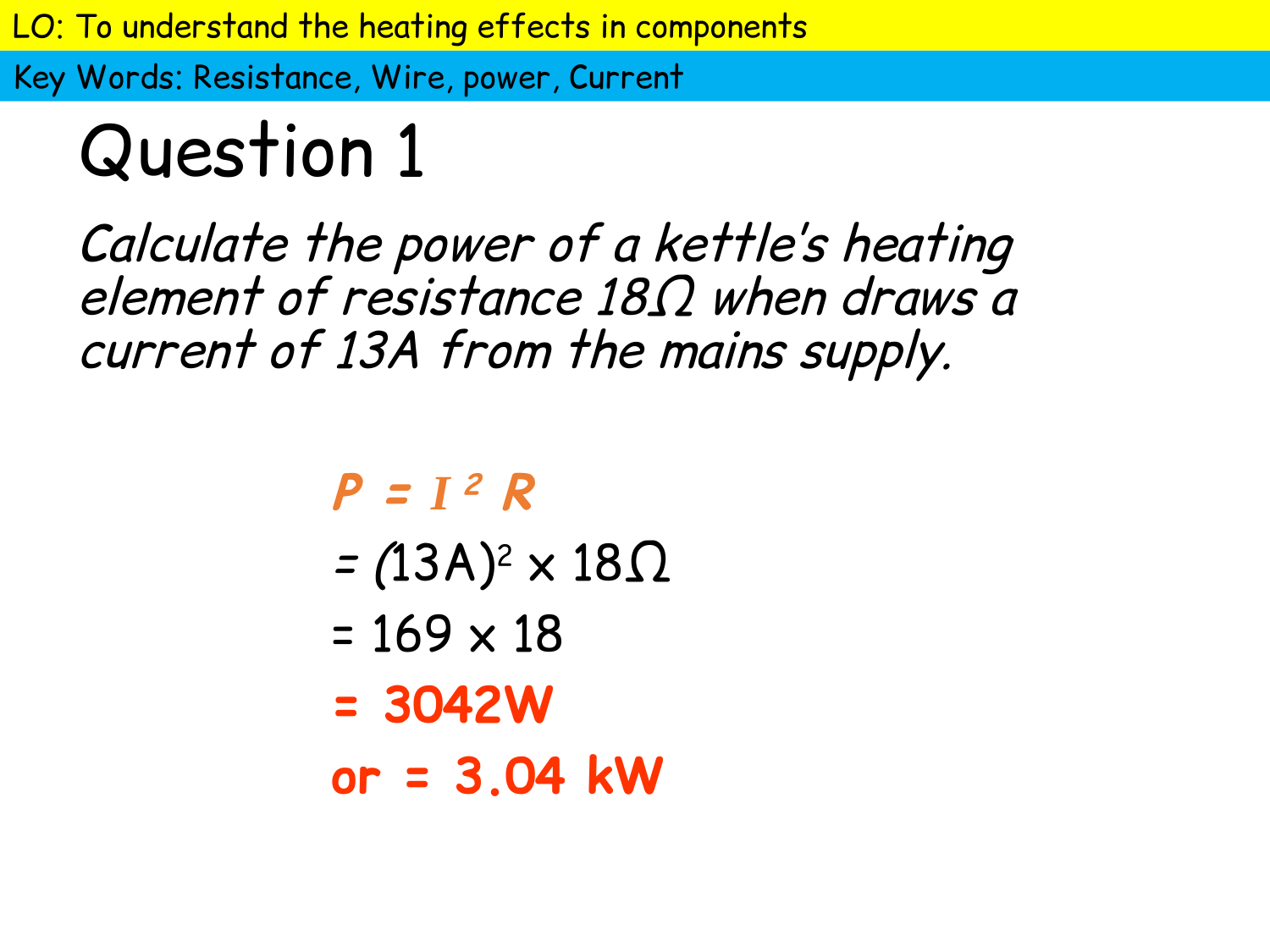

# Question 1
Calculate the power of a kettle’s heating element of resistance 18Ω when draws a current of 13A from the mains supply.

		P = I 2 R
		= (13A)2 x 18Ω
		= 169 x 18
		= 3042W
		or = 3.04 kW